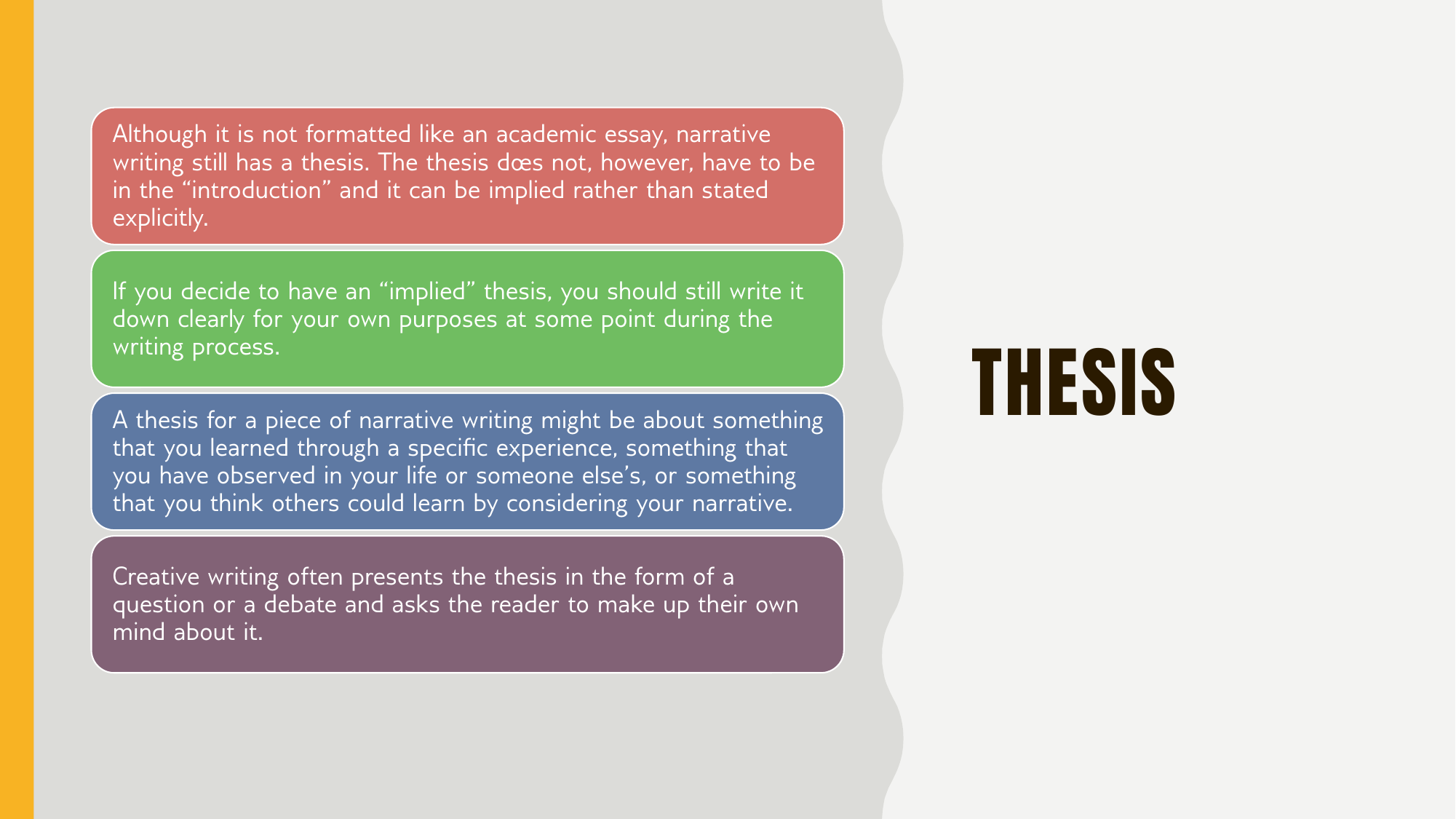

Although it is not formatted like an academic essay, narrative writing still has a thesis. The thesis does not, however, have to be in the “introduction” and it can be implied rather than stated explicitly.
If you decide to have an “implied” thesis, you should still write it down clearly for your own purposes at some point during the writing process.
A thesis for a piece of narrative writing might be about something that you learned through a specific experience, something that you have observed in your life or someone else’s, or something that you think others could learn by considering your narrative.
Creative writing often presents the thesis in the form of a question or a debate and asks the reader to make up their own mind about it.
# thesis